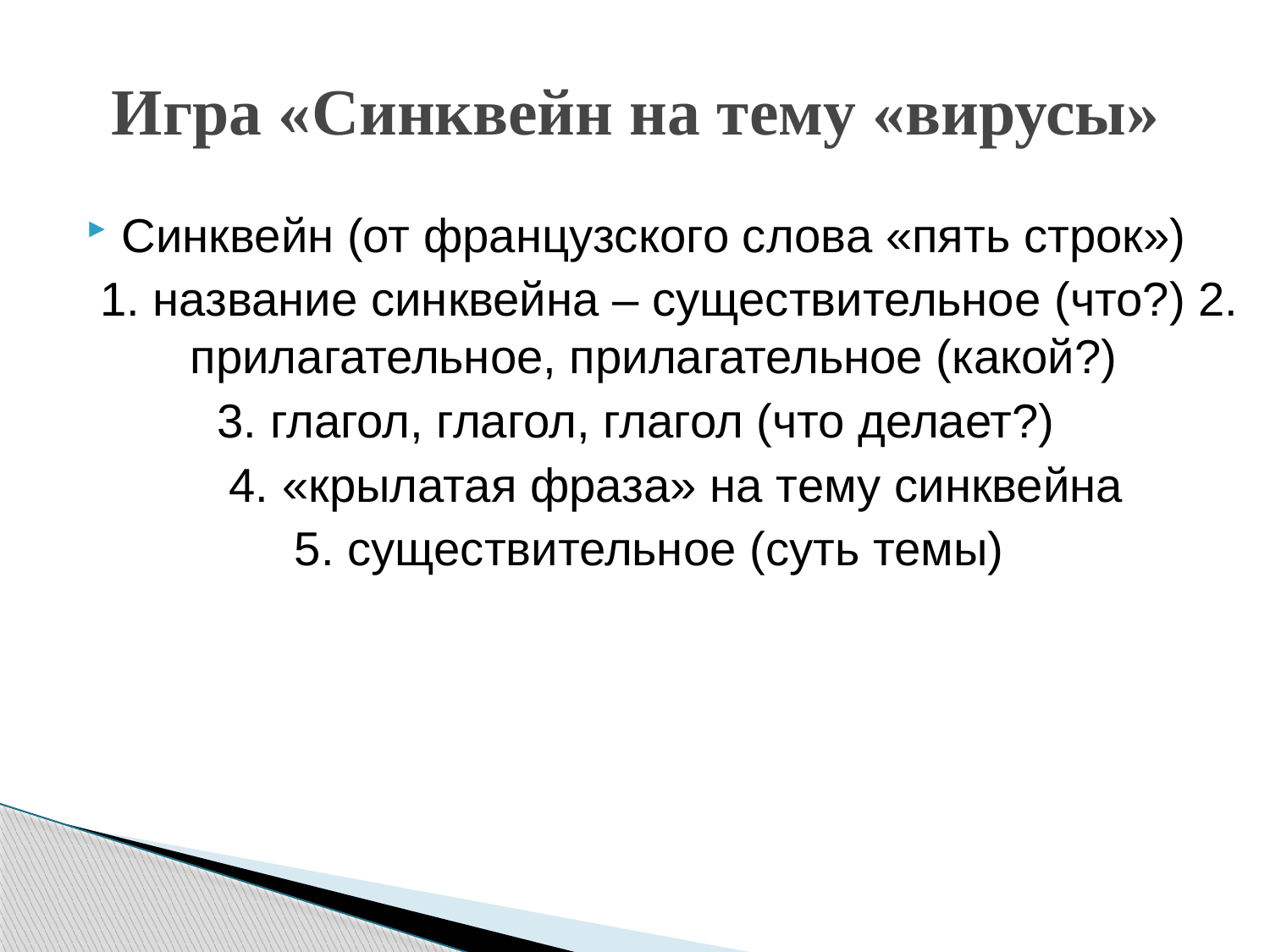

# Игра «Синквейн на тему «вирусы»
Синквейн (от французского слова «пять строк»)
    1. название синквейна – существительное (что?) 2. прилагательное, прилагательное (какой?)
3. глагол, глагол, глагол (что делает?)
      4. «крылатая фраза» на тему синквейна
 5. существительное (суть темы)